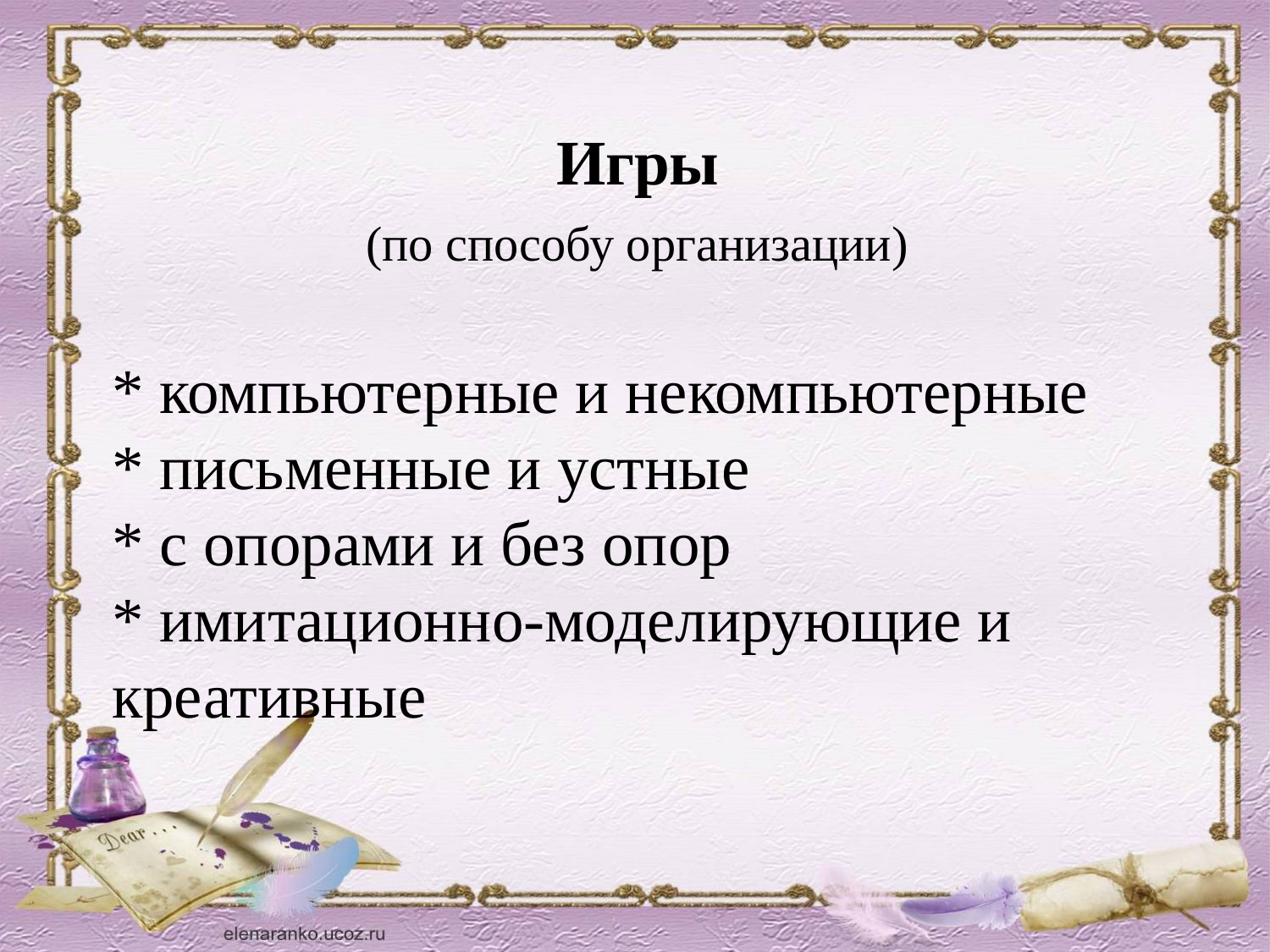

# Игры (по способу организации) * компьютерные и некомпьютерные * письменные и устные * с опорами и без опор * имитационно-моделирующие и креативные